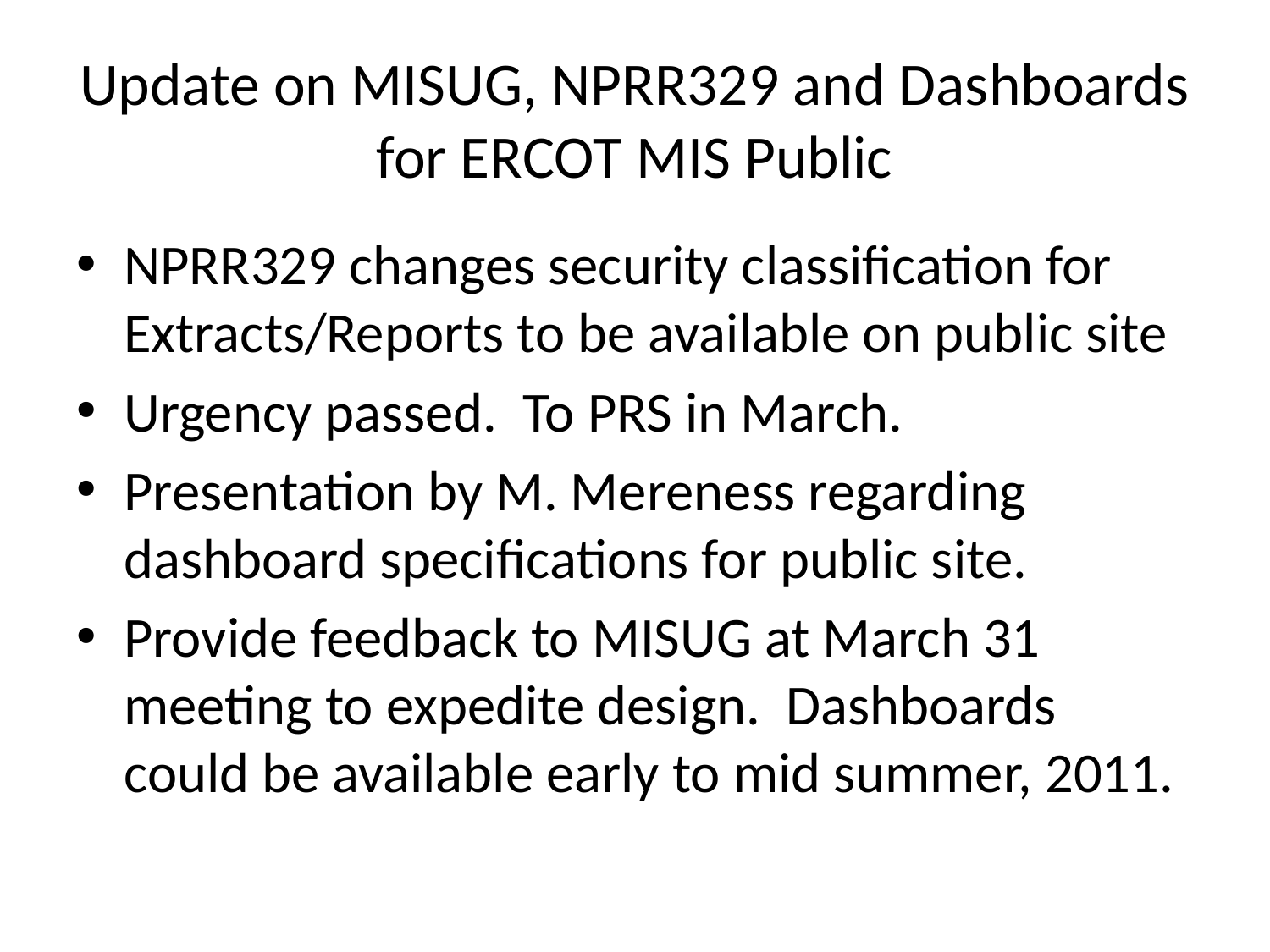

# Update on MISUG, NPRR329 and Dashboards for ERCOT MIS Public
NPRR329 changes security classification for Extracts/Reports to be available on public site
Urgency passed.  To PRS in March.
Presentation by M. Mereness regarding dashboard specifications for public site.
Provide feedback to MISUG at March 31 meeting to expedite design.  Dashboards could be available early to mid summer, 2011.